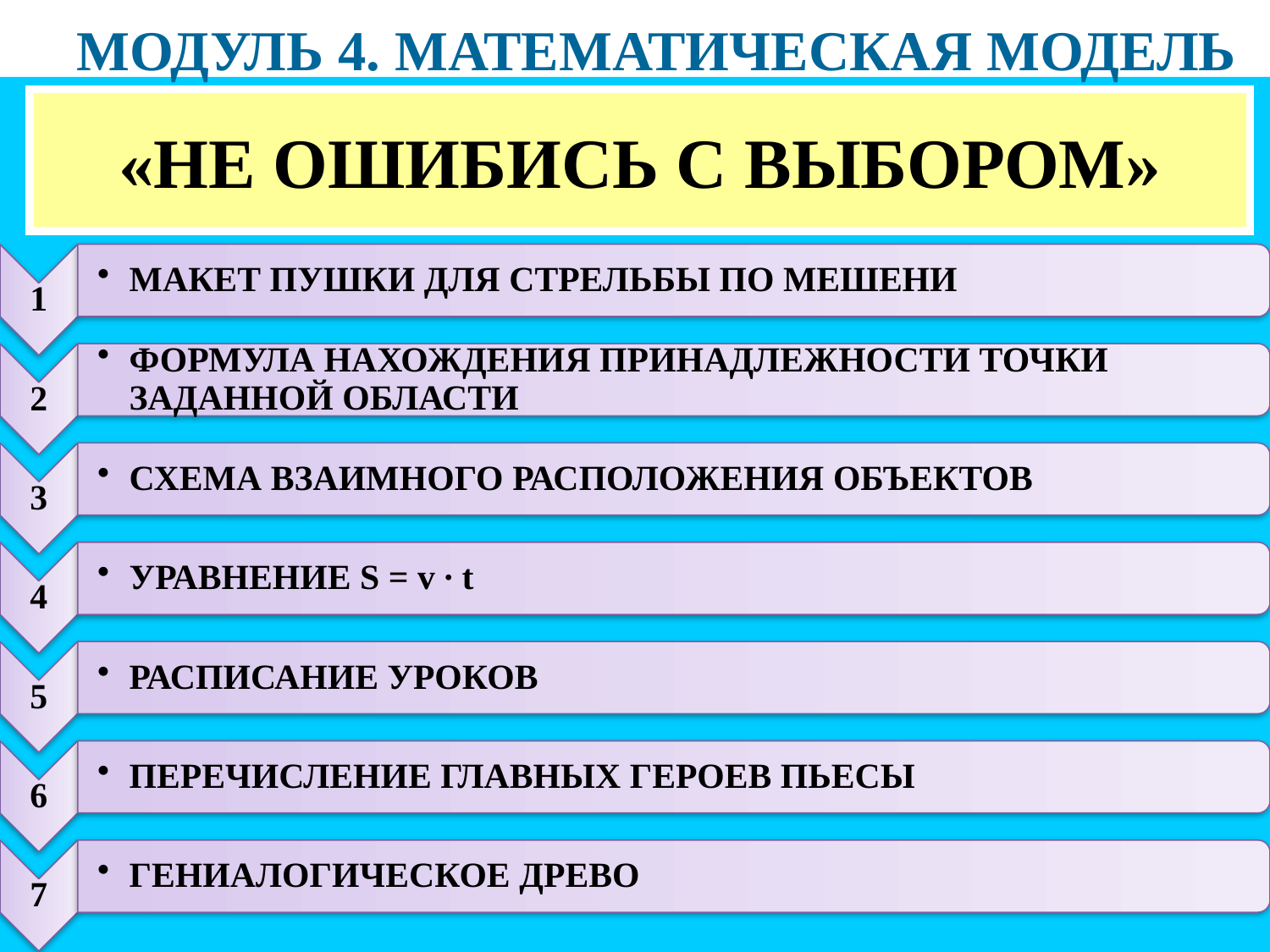

МОДУЛЬ 4. МАТЕМАТИЧЕСКАЯ МОДЕЛЬ

«НЕ ОШИБИСЬ С ВЫБОРОМ»
1
МАКЕТ ПУШКИ ДЛЯ СТРЕЛЬБЫ ПО МЕШЕНИ
2
ФОРМУЛА НАХОЖДЕНИЯ ПРИНАДЛЕЖНОСТИ ТОЧКИ ЗАДАННОЙ ОБЛАСТИ
3
СХЕМА ВЗАИМНОГО РАСПОЛОЖЕНИЯ ОБЪЕКТОВ
4
УРАВНЕНИЕ S = v ∙ t
5
РАСПИСАНИЕ УРОКОВ
6
ПЕРЕЧИСЛЕНИЕ ГЛАВНЫХ ГЕРОЕВ ПЬЕСЫ
7
ГЕНИАЛОГИЧЕСКОЕ ДРЕВО